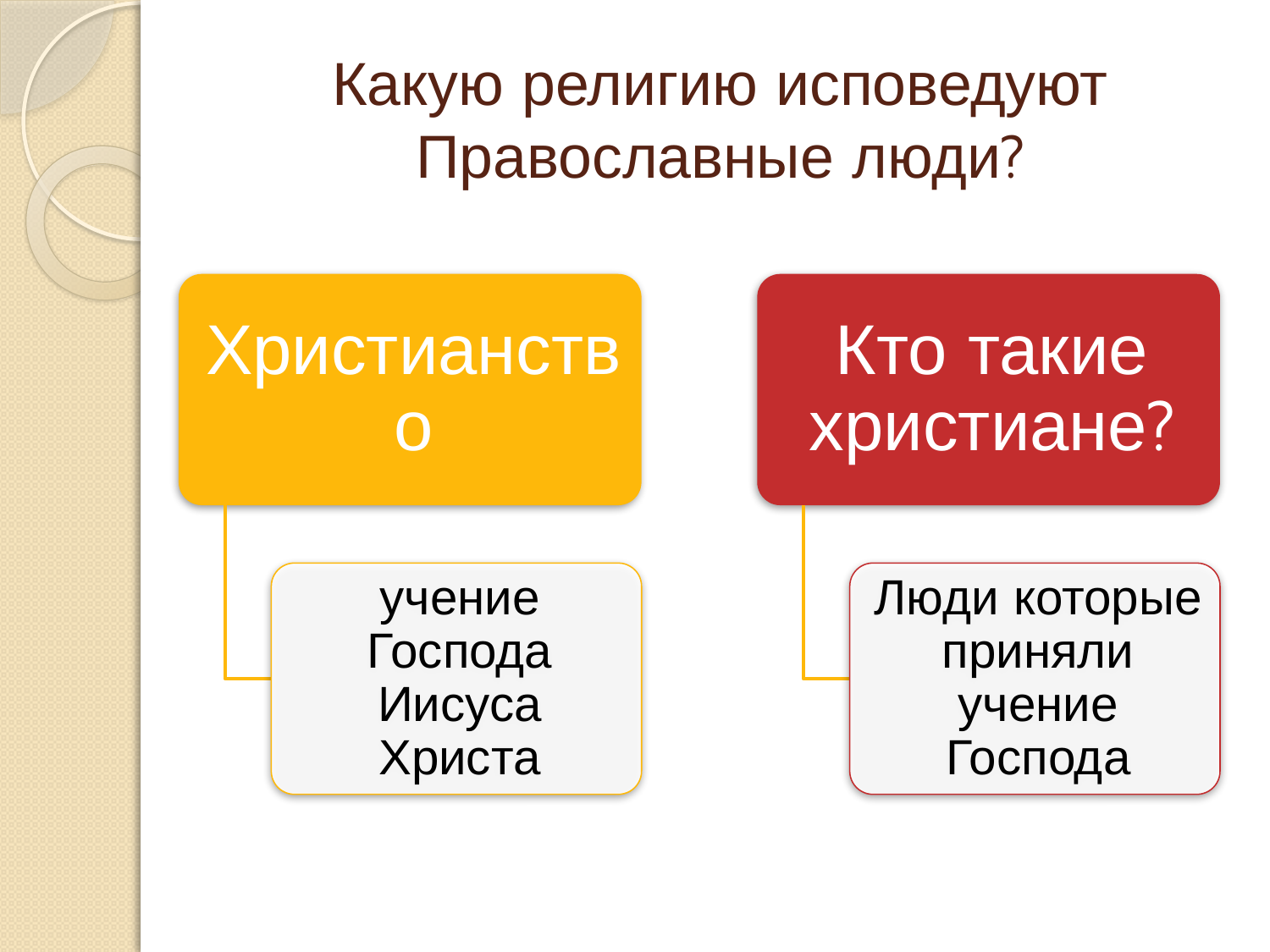

# Какую религию исповедуют Православные люди?
Христианство
учение Господа Иисуса Христа
Кто такие христиане?
Люди которые приняли учение Господа